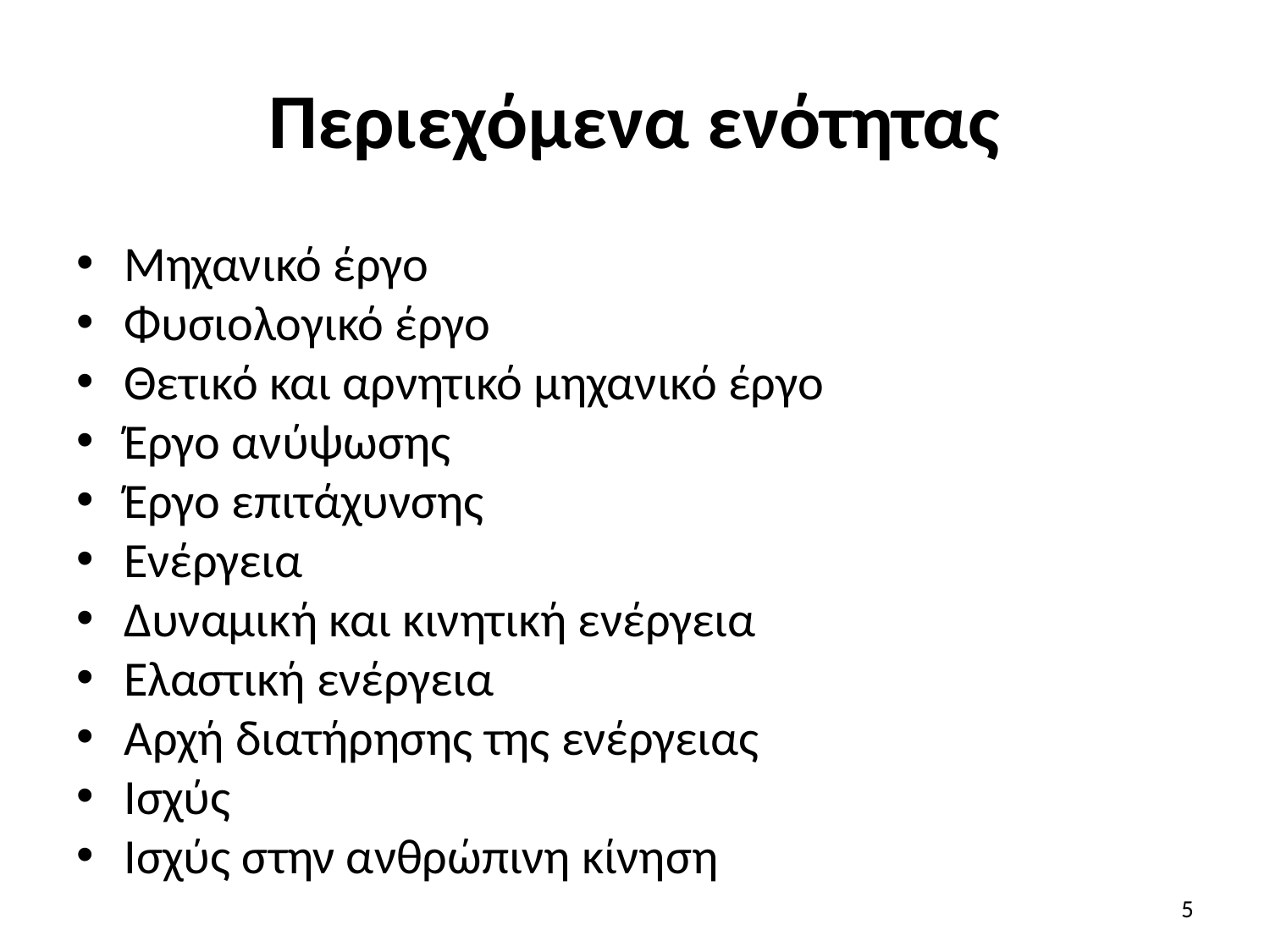

# Περιεχόμενα ενότητας
Μηχανικό έργο
Φυσιολογικό έργο
Θετικό και αρνητικό μηχανικό έργο
Έργο ανύψωσης
Έργο επιτάχυνσης
Ενέργεια
Δυναμική και κινητική ενέργεια
Ελαστική ενέργεια
Αρχή διατήρησης της ενέργειας
Ισχύς
Ισχύς στην ανθρώπινη κίνηση
5